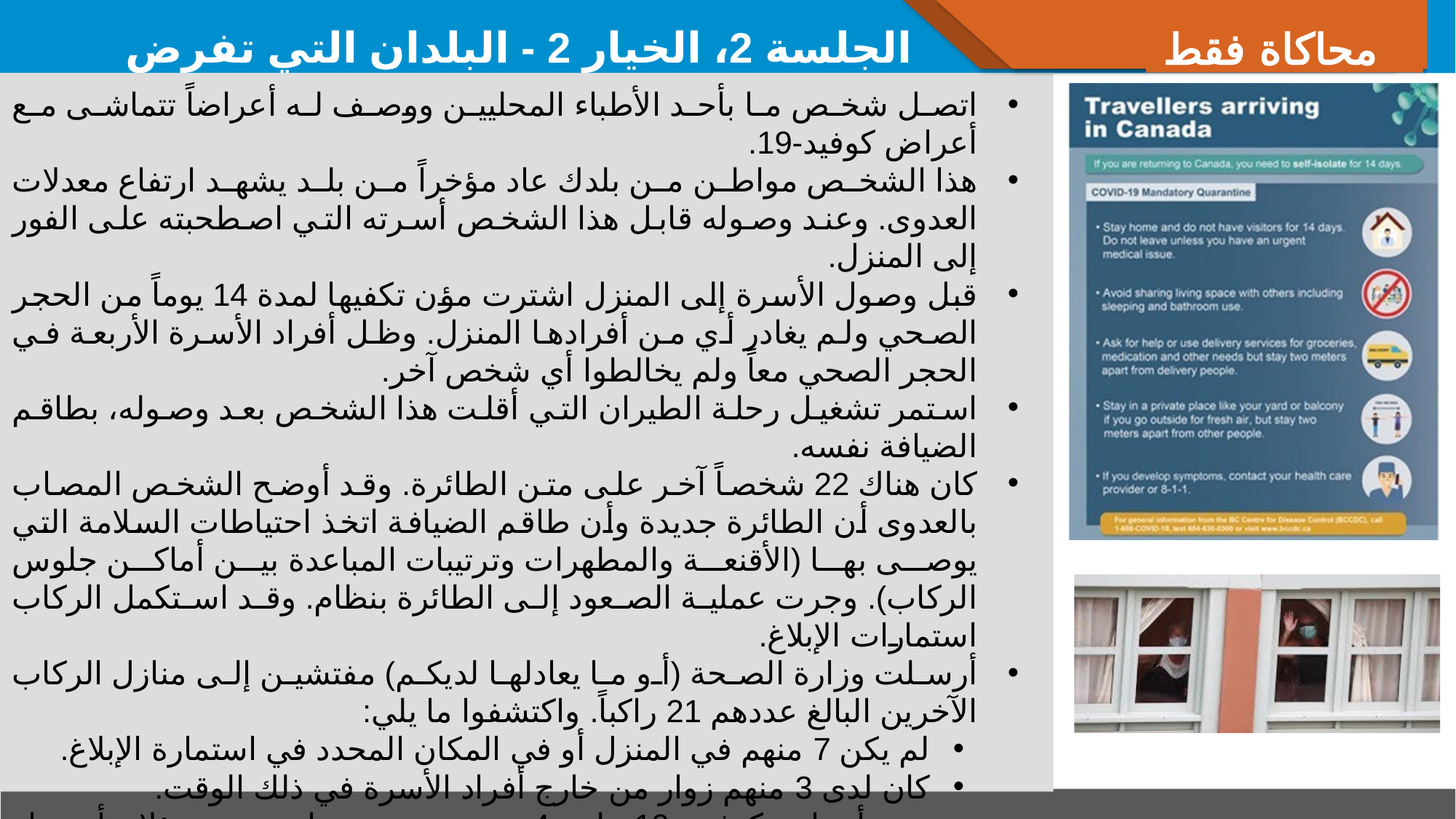

محاكاة فقط
# الجلسة 2، الخيار 2 - البلدان التي تفرض الحجر الصحي الذاتي

اتصل شخص ما بأحد الأطباء المحليين ووصف له أعراضاً تتماشى مع أعراض كوفيد-19.
هذا الشخص مواطن من بلدك عاد مؤخراً من بلد يشهد ارتفاع معدلات العدوى. وعند وصوله قابل هذا الشخص أسرته التي اصطحبته على الفور إلى المنزل.
قبل وصول الأسرة إلى المنزل اشترت مؤن تكفيها لمدة 14 يوماً من الحجر الصحي ولم يغادر أي من أفرادها المنزل. وظل أفراد الأسرة الأربعة في الحجر الصحي معاً ولم يخالطوا أي شخص آخر.
استمر تشغيل رحلة الطيران التي أقلت هذا الشخص بعد وصوله، بطاقم الضيافة نفسه.
كان هناك 22 شخصاً آخر على متن الطائرة. وقد أوضح الشخص المصاب بالعدوى أن الطائرة جديدة وأن طاقم الضيافة اتخذ احتياطات السلامة التي يوصى بها (الأقنعة والمطهرات وترتيبات المباعدة بين أماكن جلوس الركاب). وجرت عملية الصعود إلى الطائرة بنظام. وقد استكمل الركاب استمارات الإبلاغ.
أرسلت وزارة الصحة (أو ما يعادلها لديكم) مفتشين إلى منازل الركاب الآخرين البالغ عددهم 21 راكباً. واكتشفوا ما يلي:
لم يكن 7 منهم في المنزل أو في المكان المحدد في استمارة الإبلاغ.
كان لدى 3 منهم زوار من خارج أفراد الأسرة في ذلك الوقت.
بدت أعراض كوفيد-19 على 4 منهم، وصرح واحد من هؤلاء بأنه زار الطبيب في ذاك الصباح وخضع للاختبار وطُلب منه أن يعزل نفسه (تظهر النتيجة خلال 24-48 ساعة).
التزم 7 منهم بعزل أنفسهم وفقاً للمبادئ التوجيهية ولم تظهر عليهم أي أعراض.